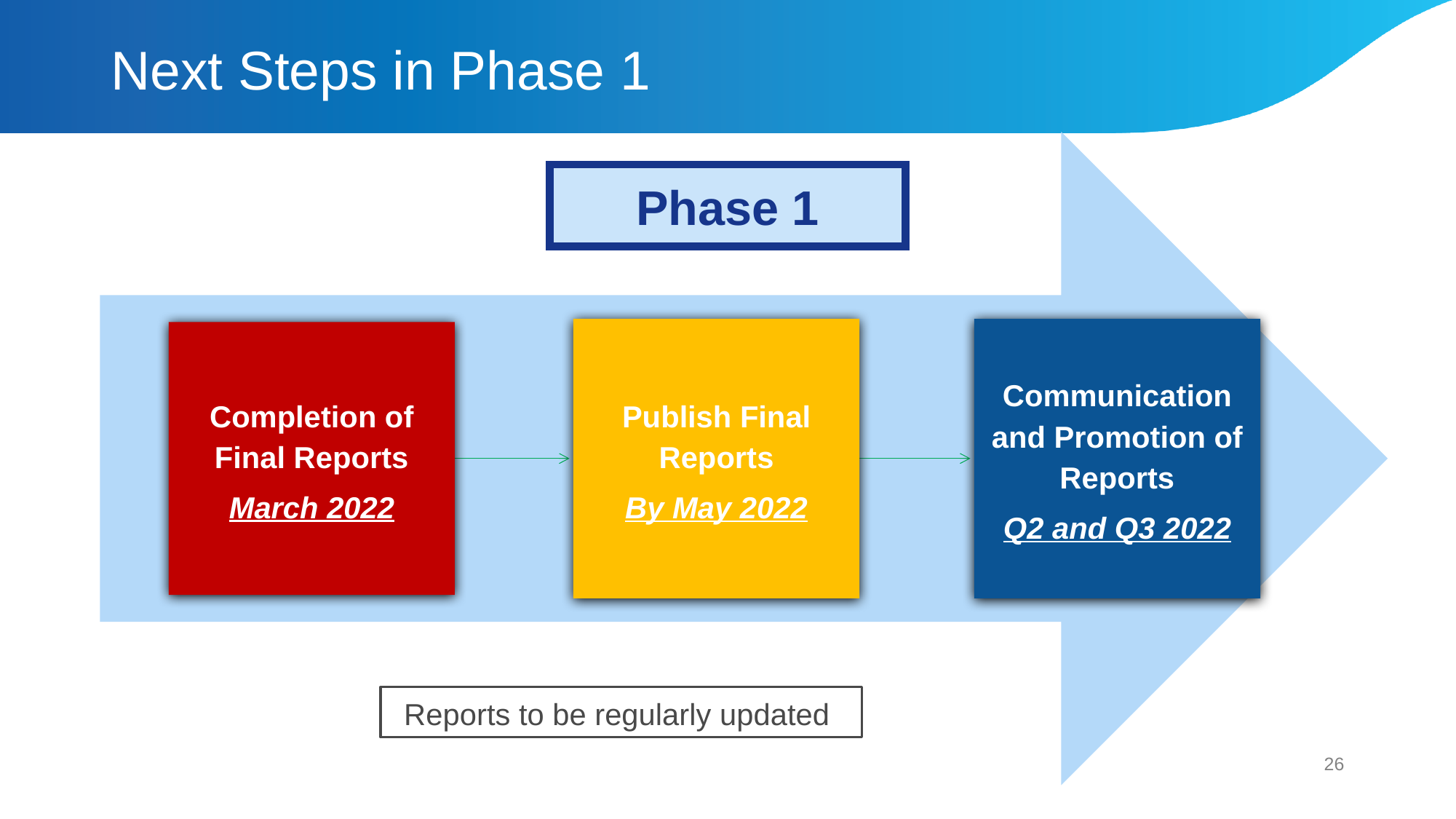

# Next Steps in Phase 1

Phase 1

Completion of Final Reports
March 2022

Publish Final Reports
By May 2022
Communication and Promotion of Reports
Q2 and Q3 2022

Reports to be regularly updated
26